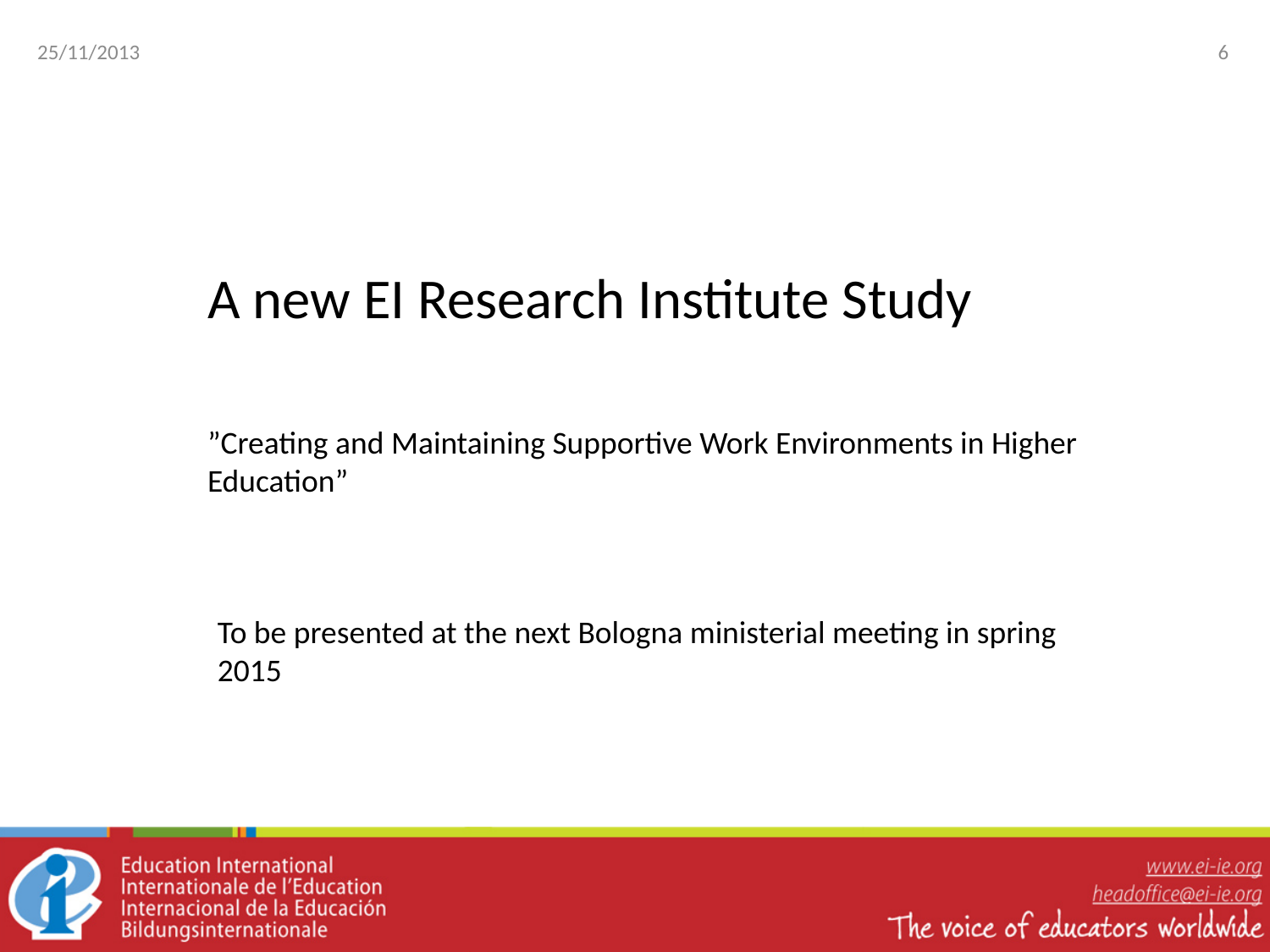

A new EI Research Institute Study
”Creating and Maintaining Supportive Work Environments in Higher Education”
To be presented at the next Bologna ministerial meeting in spring 2015